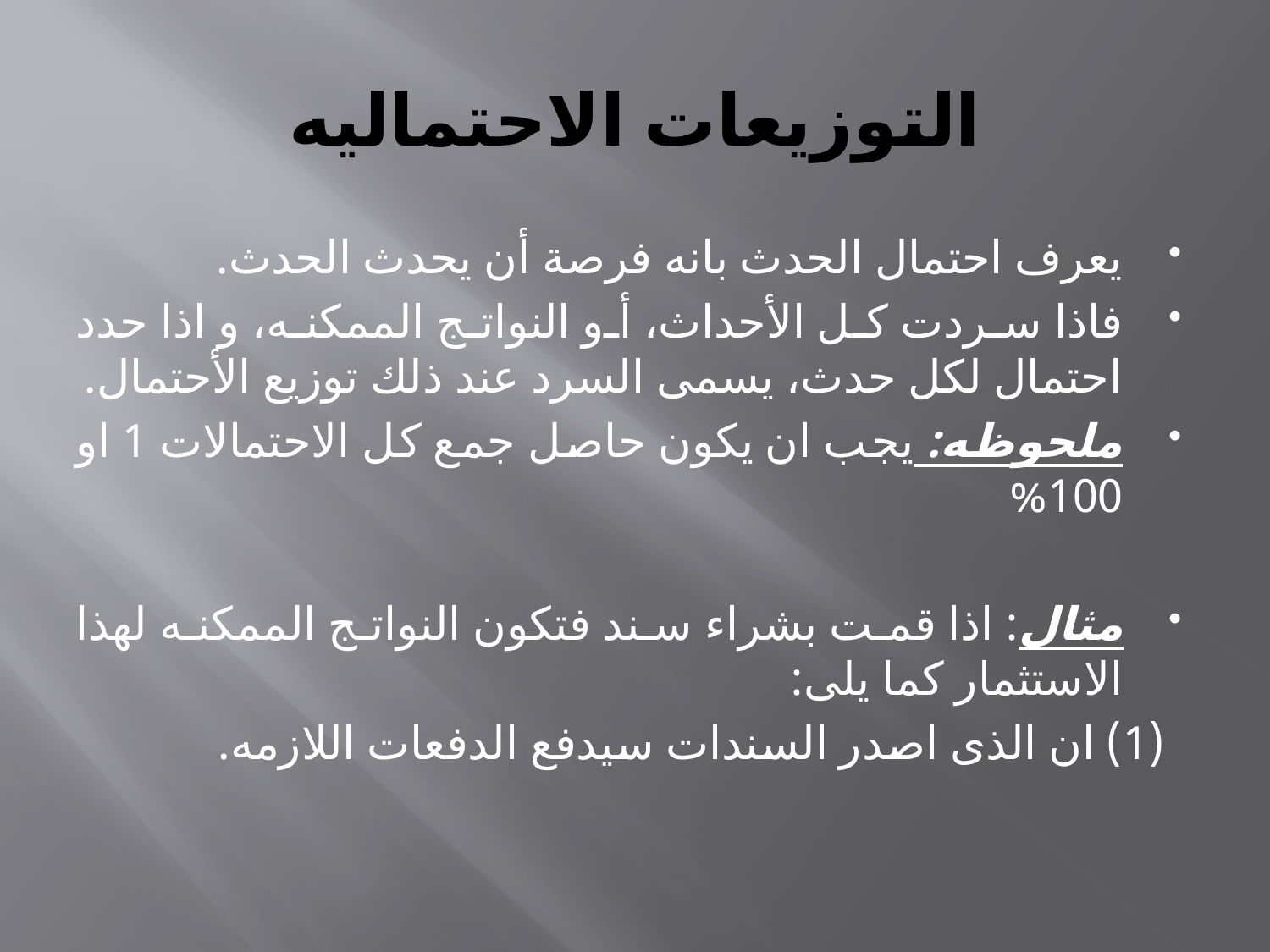

# التوزيعات الاحتماليه
يعرف احتمال الحدث بانه فرصة أن يحدث الحدث.
فاذا سردت كل الأحداث، أو النواتج الممكنه، و اذا حدد احتمال لكل حدث، يسمى السرد عند ذلك توزيع الأحتمال.
ملحوظه: يجب ان يكون حاصل جمع كل الاحتمالات 1 او 100%

مثال: اذا قمت بشراء سند فتكون النواتج الممكنه لهذا الاستثمار كما يلى:
 (1) ان الذى اصدر السندات سيدفع الدفعات اللازمه.